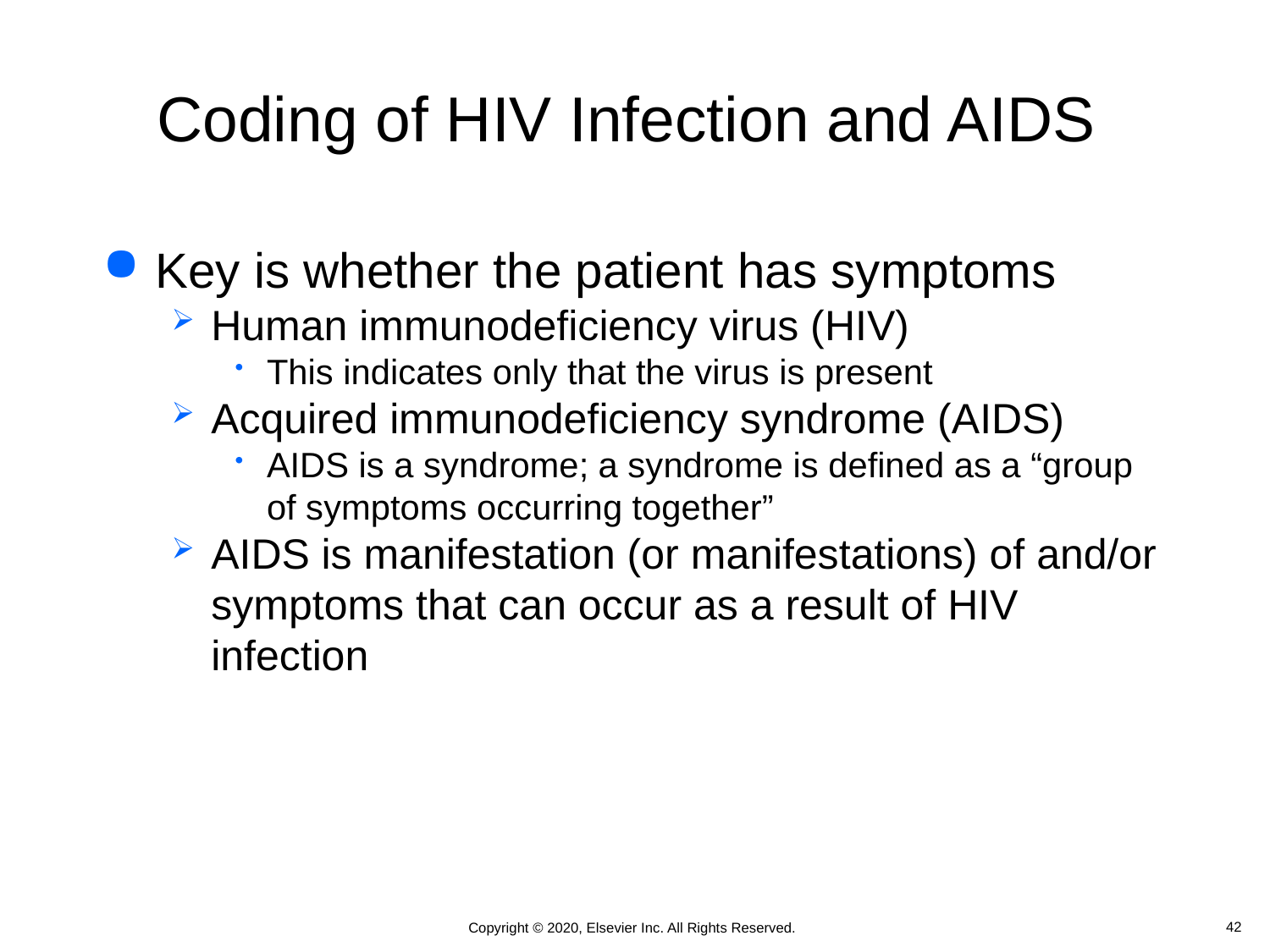

# Coding of HIV Infection and AIDS
Key is whether the patient has symptoms
Human immunodeficiency virus (HIV)
This indicates only that the virus is present
Acquired immunodeficiency syndrome (AIDS)
AIDS is a syndrome; a syndrome is defined as a “group of symptoms occurring together”
AIDS is manifestation (or manifestations) of and/or symptoms that can occur as a result of HIV infection

 42